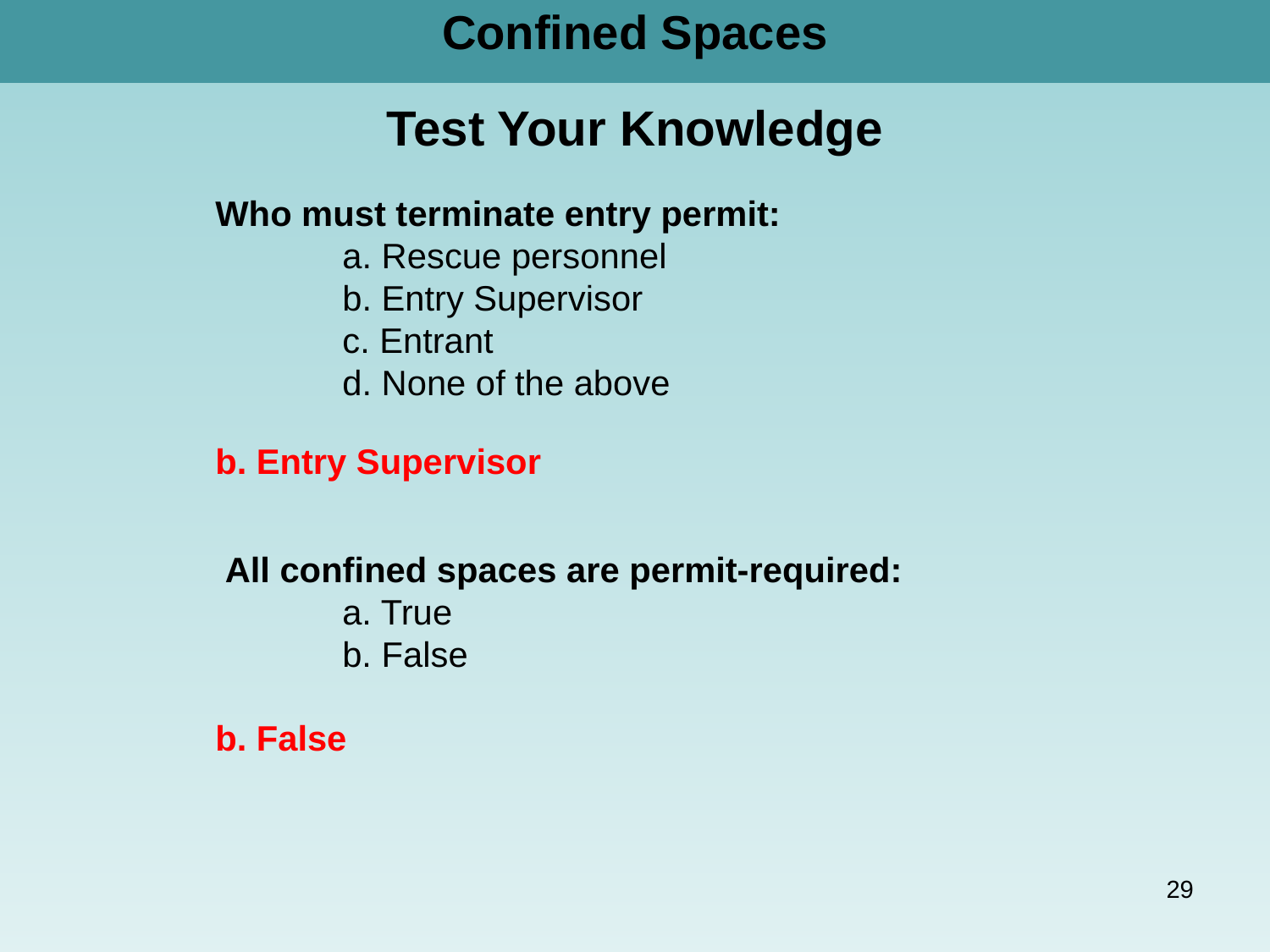

Confined Spaces
Test Your Knowledge
Who must terminate entry permit: 	a. Rescue personnel
	b. Entry Supervisor
	c. Entrant
	d. None of the above
b. Entry Supervisor
 All confined spaces are permit-required: 	a. True
	b. False
b. False
29